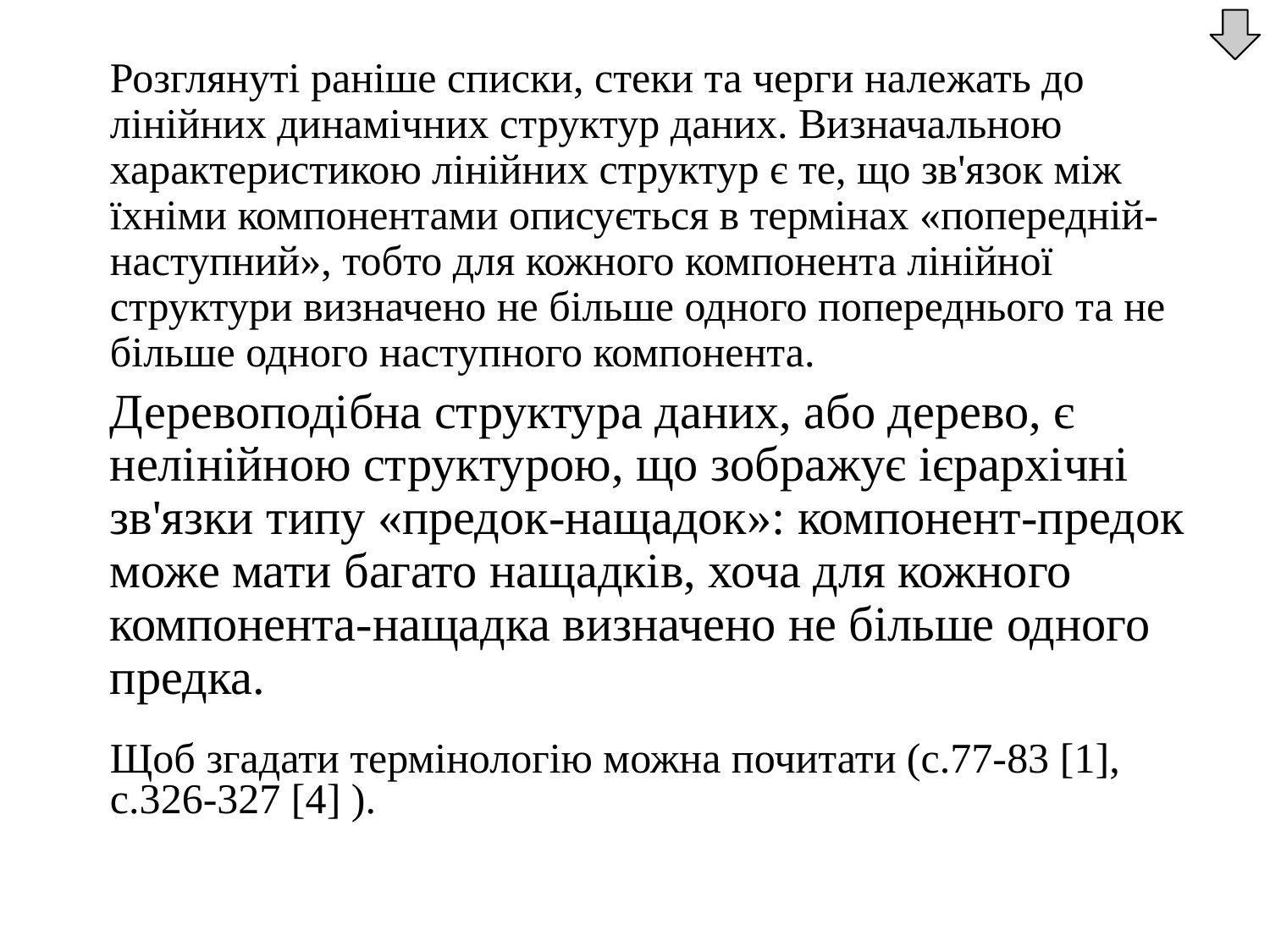

Розглянуті раніше списки, стеки та черги належать до лінійних динамічних структур даних. Визначальною характеристикою лінійних структур є те, що зв'язок між їхніми компонентами описується в термінах «попередній-наступний», тобто для кожного компонента лінійної структури визначено не більше одного попереднього та не більше одного наступного компонента.
	Деревоподібна структура даних, або дерево, є нелінійною структурою, що зображує ієрархічні зв'язки типу «предок-нащадок»: компонент-предок може мати багато нащадків, хоча для кожного компонента-нащадка визначено не більше одного предка.

	Щоб згадати термінологію можна почитати (с.77-83 [1], с.326-327 [4] ).